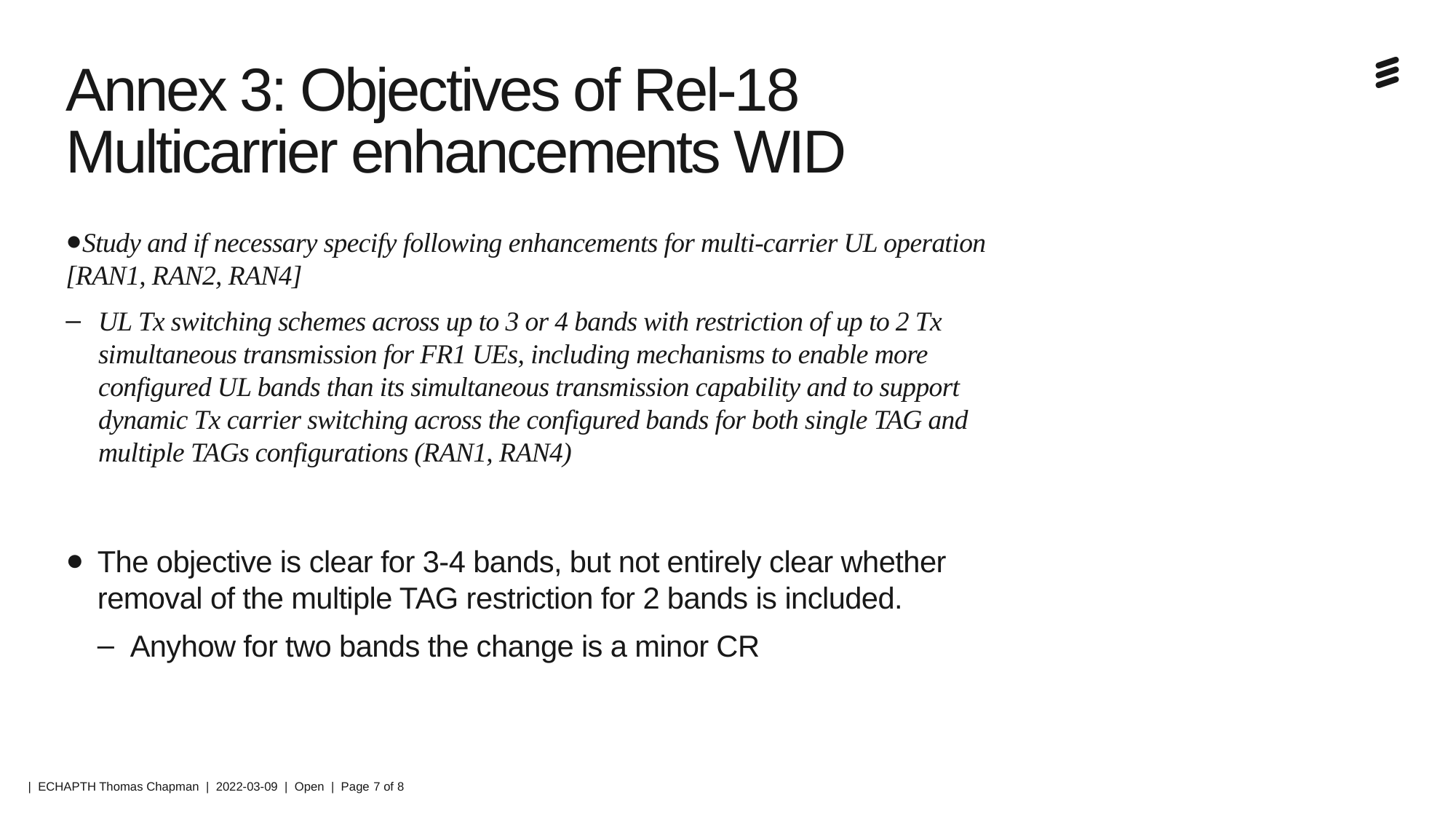

# Annex 3: Objectives of Rel-18 Multicarrier enhancements WID
Study and if necessary specify following enhancements for multi-carrier UL operation [RAN1, RAN2, RAN4]
UL Tx switching schemes across up to 3 or 4 bands with restriction of up to 2 Tx simultaneous transmission for FR1 UEs, including mechanisms to enable more configured UL bands than its simultaneous transmission capability and to support dynamic Tx carrier switching across the configured bands for both single TAG and multiple TAGs configurations (RAN1, RAN4)

The objective is clear for 3-4 bands, but not entirely clear whether removal of the multiple TAG restriction for 2 bands is included.
Anyhow for two bands the change is a minor CR